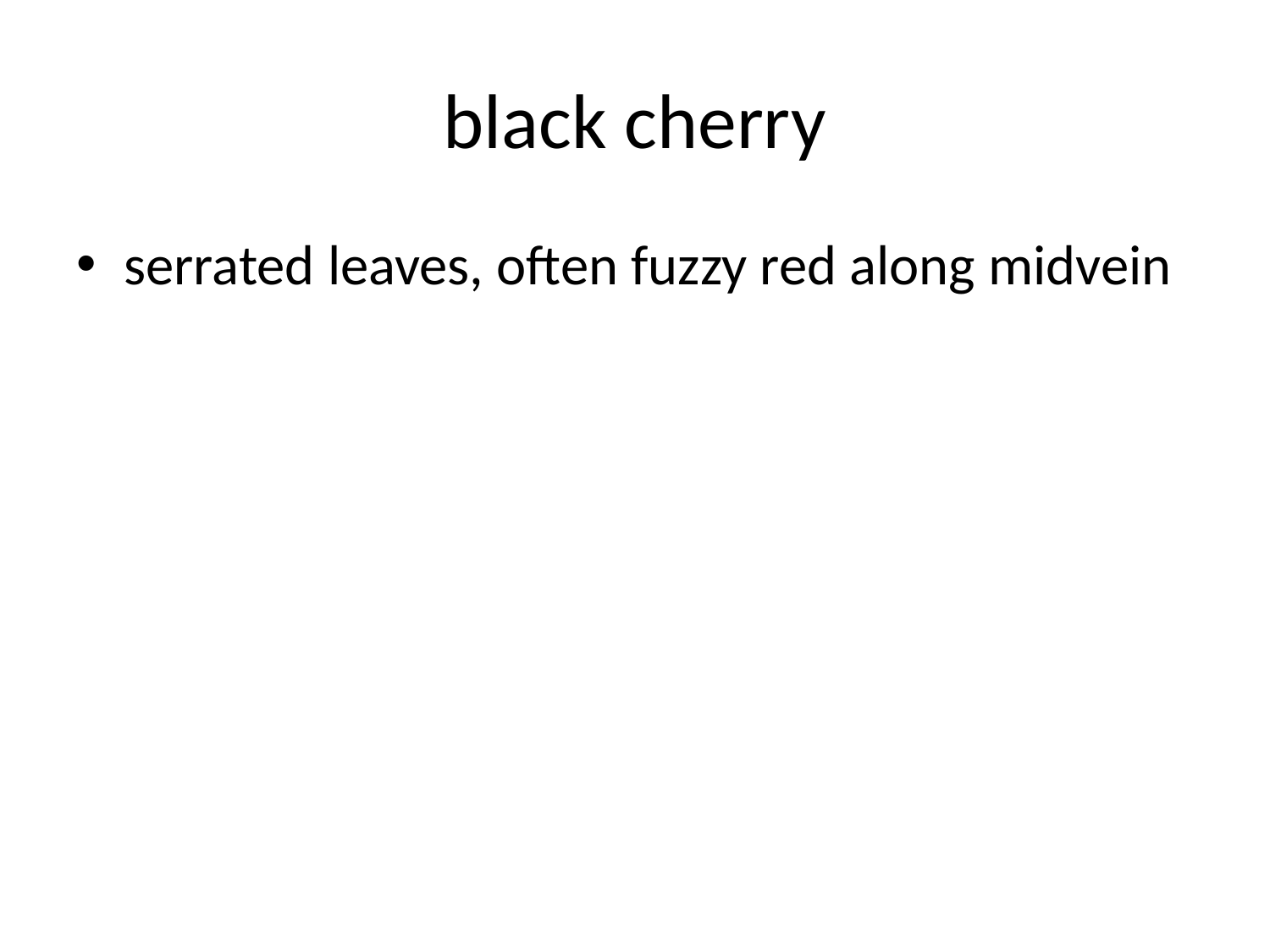

# black cherry
serrated leaves, often fuzzy red along midvein